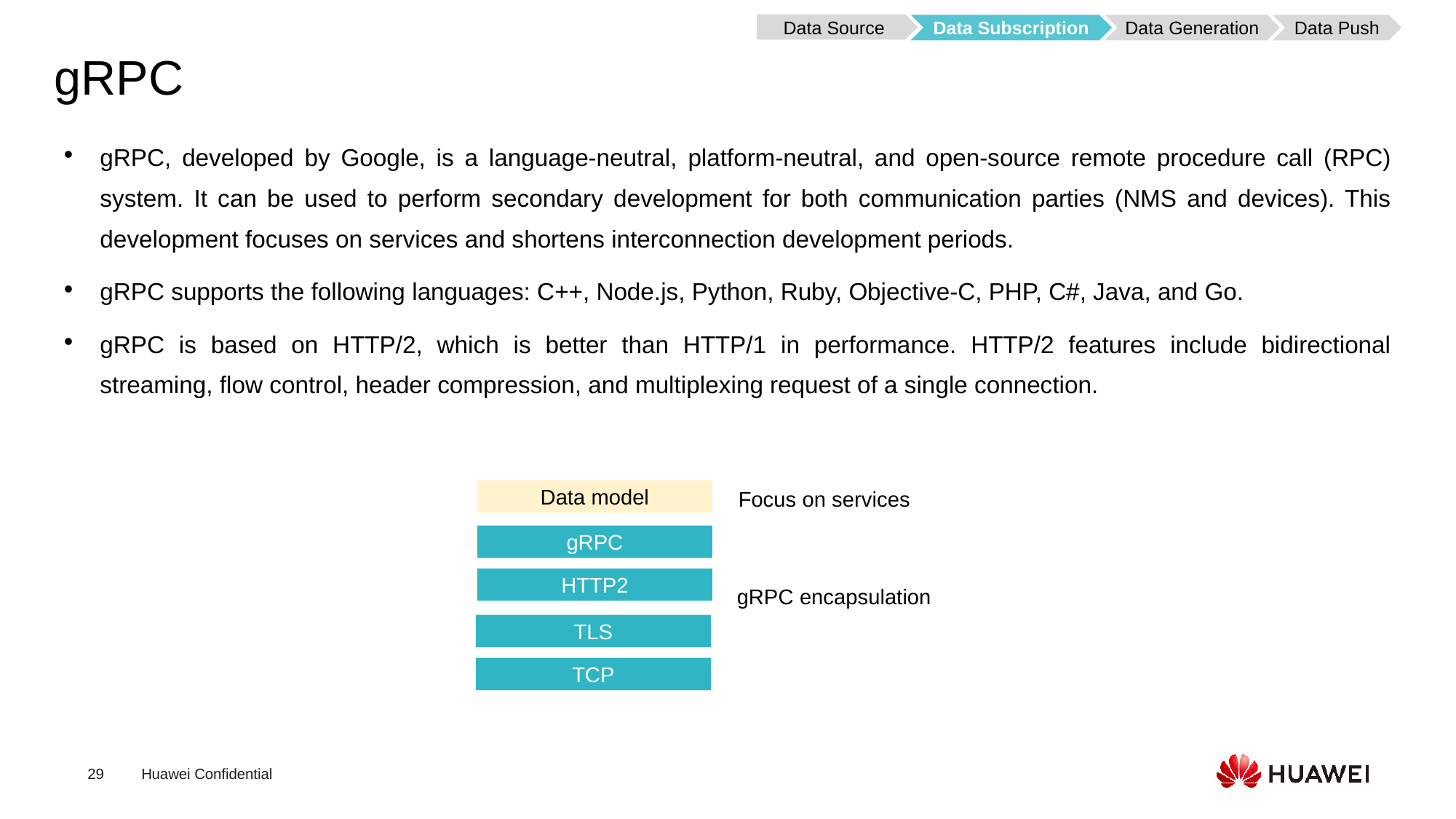

Data Source
Data Subscription
Data Generation
Data Push
# gRPC
gRPC, developed by Google, is a language-neutral, platform-neutral, and open-source remote procedure call (RPC) system. It can be used to perform secondary development for both communication parties (NMS and devices). This development focuses on services and shortens interconnection development periods.
gRPC supports the following languages: C++, Node.js, Python, Ruby, Objective-C, PHP, C#, Java, and Go.
gRPC is based on HTTP/2, which is better than HTTP/1 in performance. HTTP/2 features include bidirectional streaming, flow control, header compression, and multiplexing request of a single connection.
Data model
gRPC
HTTP2
TLS
TCP
Focus on services
gRPC encapsulation